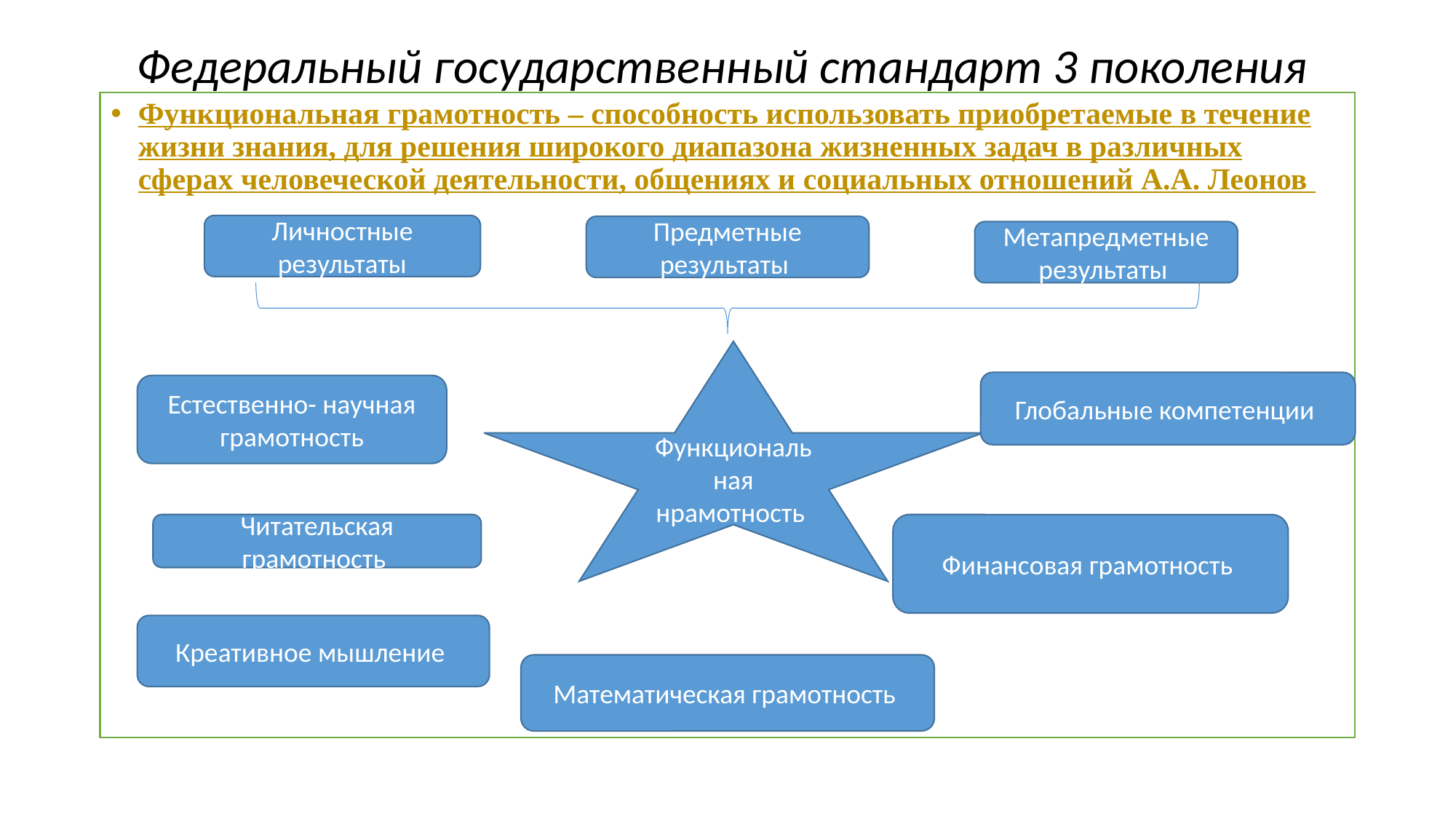

# Федеральный государственный стандарт 3 поколения
Функциональная грамотность – способность использовать приобретаемые в течение жизни знания, для решения широкого диапазона жизненных задач в различных сферах человеческой деятельности, общениях и социальных отношений А.А. Леонов

Личностные результаты
Предметные результаты
Метапредметные результаты
Функциональная нрамотность
Глобальные компетенции
Естественно- научная грамотность
Читательская грамотность
Финансовая грамотность
Креативное мышление
Математическая грамотность